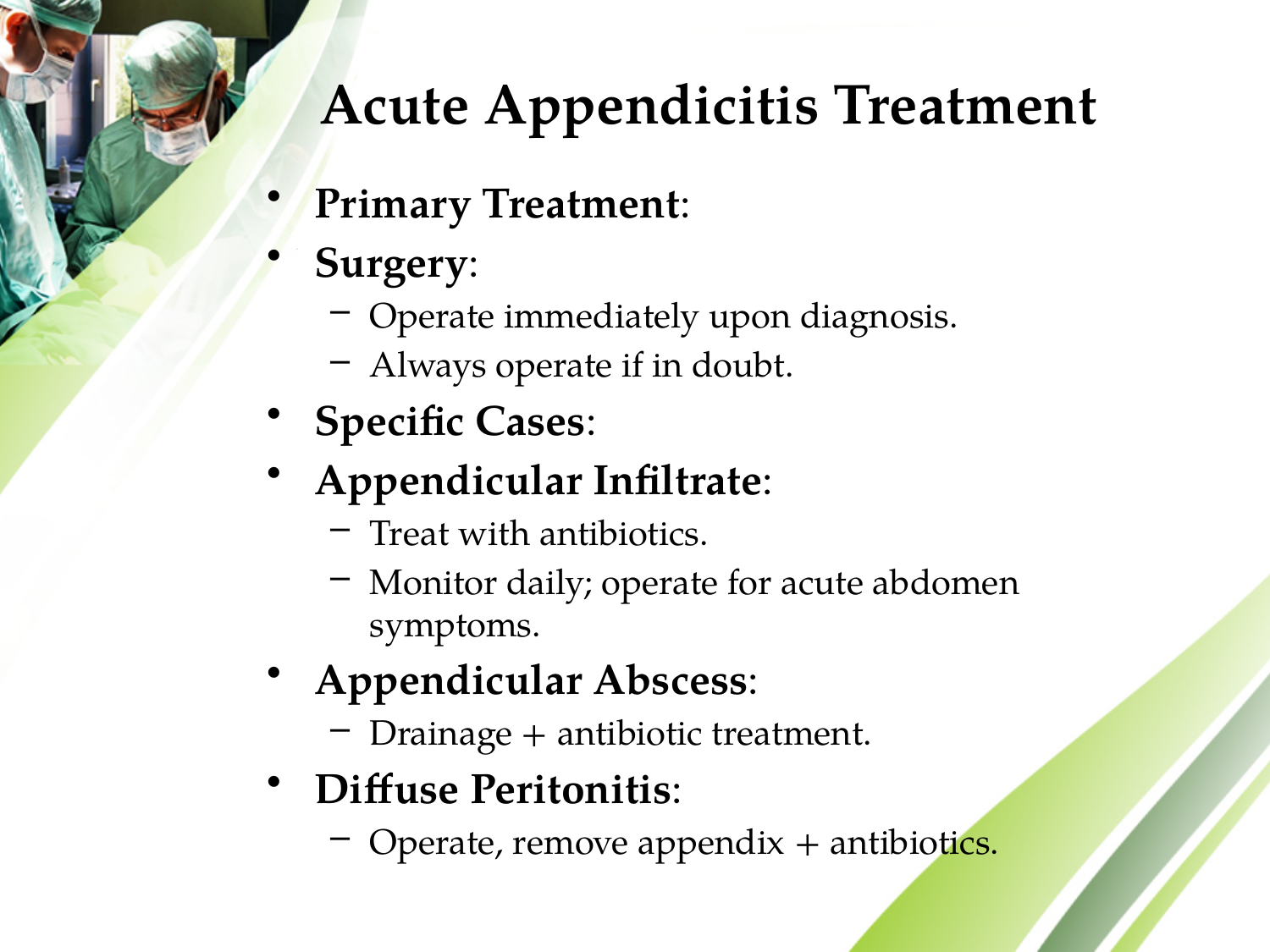

# Acute Appendicitis Treatment
Primary Treatment:
Surgery:
Operate immediately upon diagnosis.
Always operate if in doubt.
Specific Cases:
Appendicular Infiltrate:
Treat with antibiotics.
Monitor daily; operate for acute abdomen symptoms.
Appendicular Abscess:
Drainage + antibiotic treatment.
Diffuse Peritonitis:
Operate, remove appendix + antibiotics.